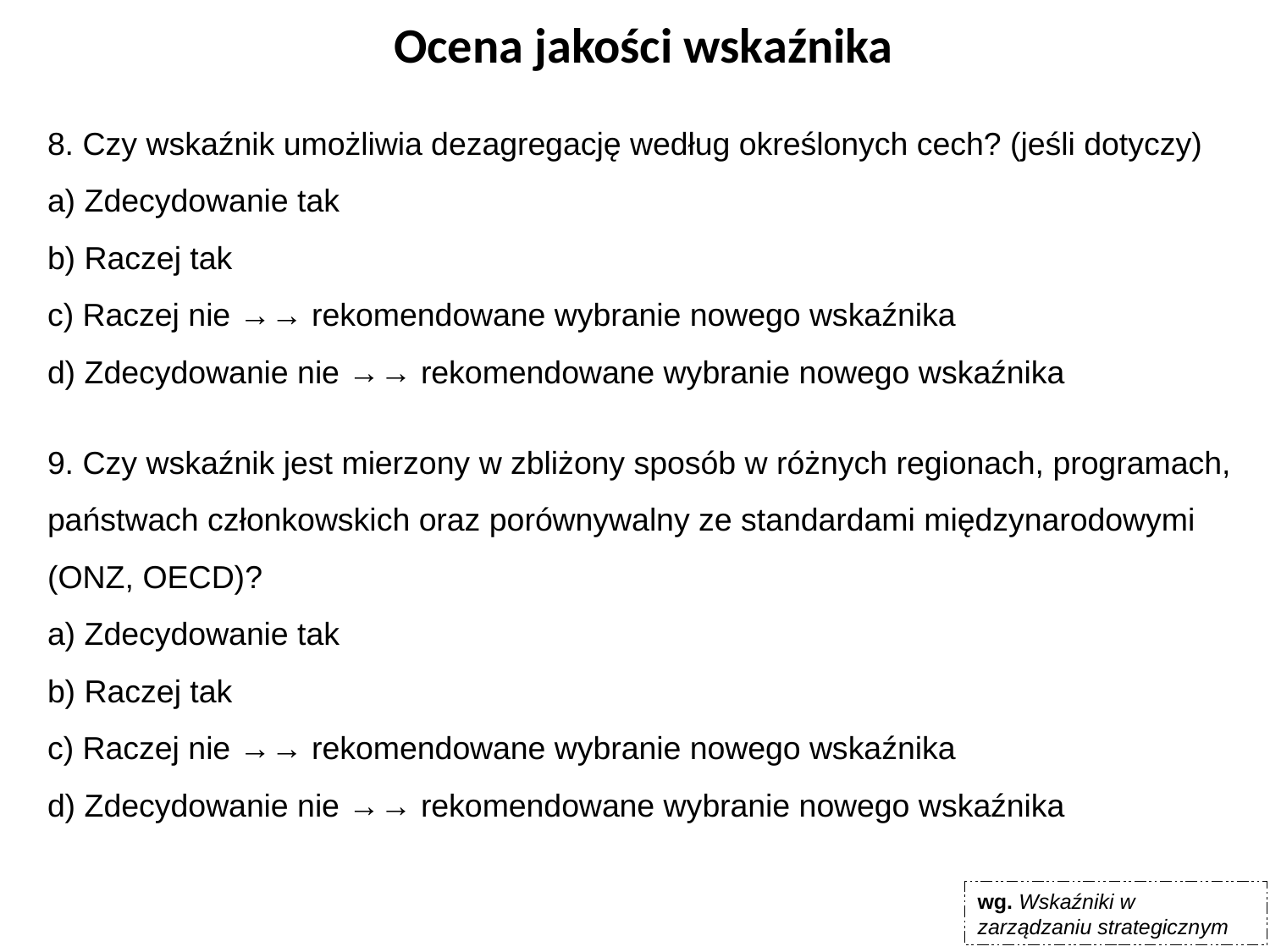

# Ocena jakości wskaźnika
8. Czy wskaźnik umożliwia dezagregację według określonych cech? (jeśli dotyczy)
a) Zdecydowanie tak
b) Raczej tak
c) Raczej nie →→ rekomendowane wybranie nowego wskaźnika
d) Zdecydowanie nie →→ rekomendowane wybranie nowego wskaźnika

9. Czy wskaźnik jest mierzony w zbliżony sposób w różnych regionach, programach,
państwach członkowskich oraz porównywalny ze standardami międzynarodowymi
(ONZ, OECD)?
a) Zdecydowanie tak
b) Raczej tak
c) Raczej nie →→ rekomendowane wybranie nowego wskaźnika
d) Zdecydowanie nie →→ rekomendowane wybranie nowego wskaźnika
wg. Wskaźniki w zarządzaniu strategicznym
103